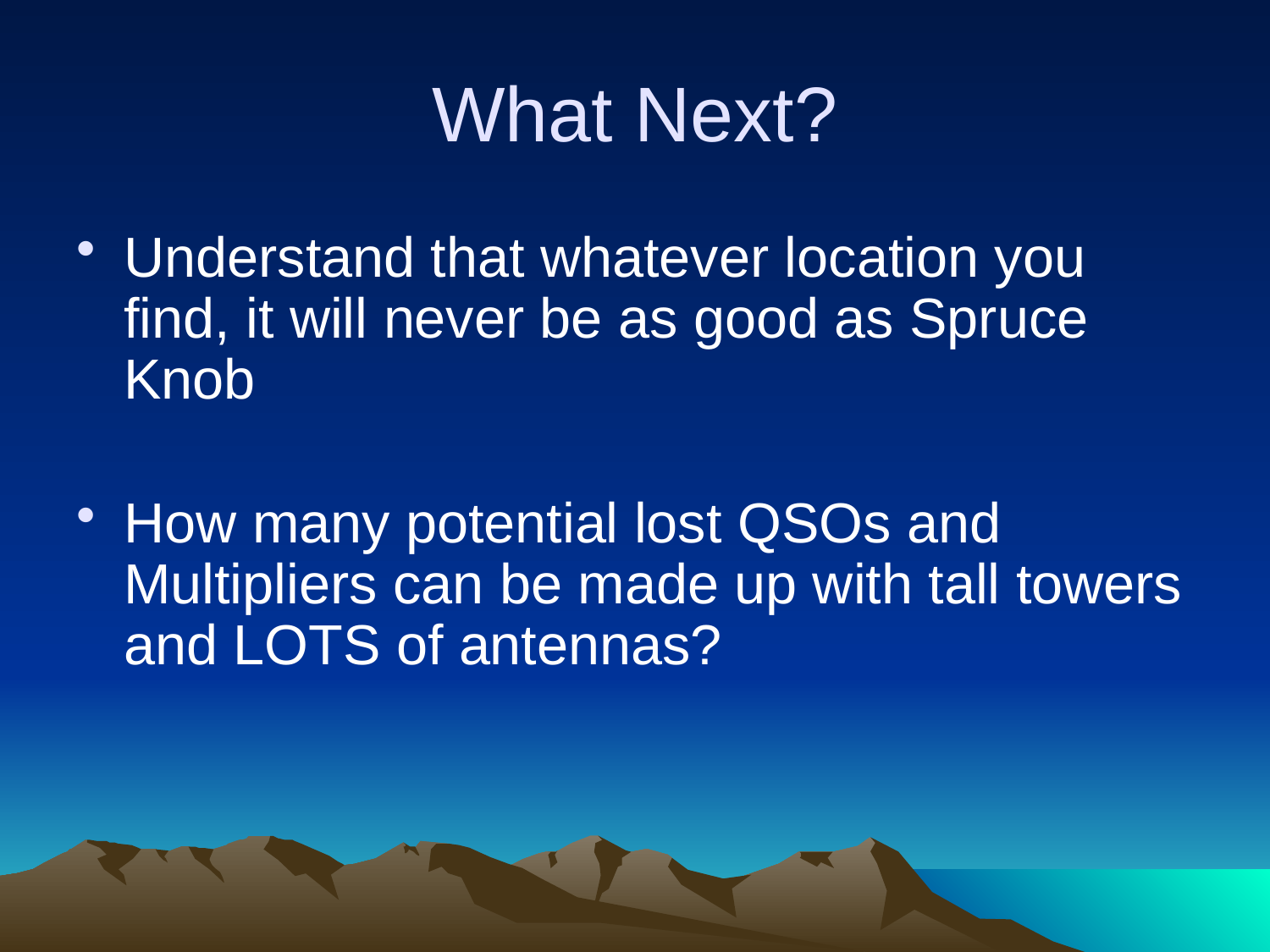

# What Next?
Understand that whatever location you find, it will never be as good as Spruce Knob

How many potential lost QSOs and Multipliers can be made up with tall towers and LOTS of antennas?